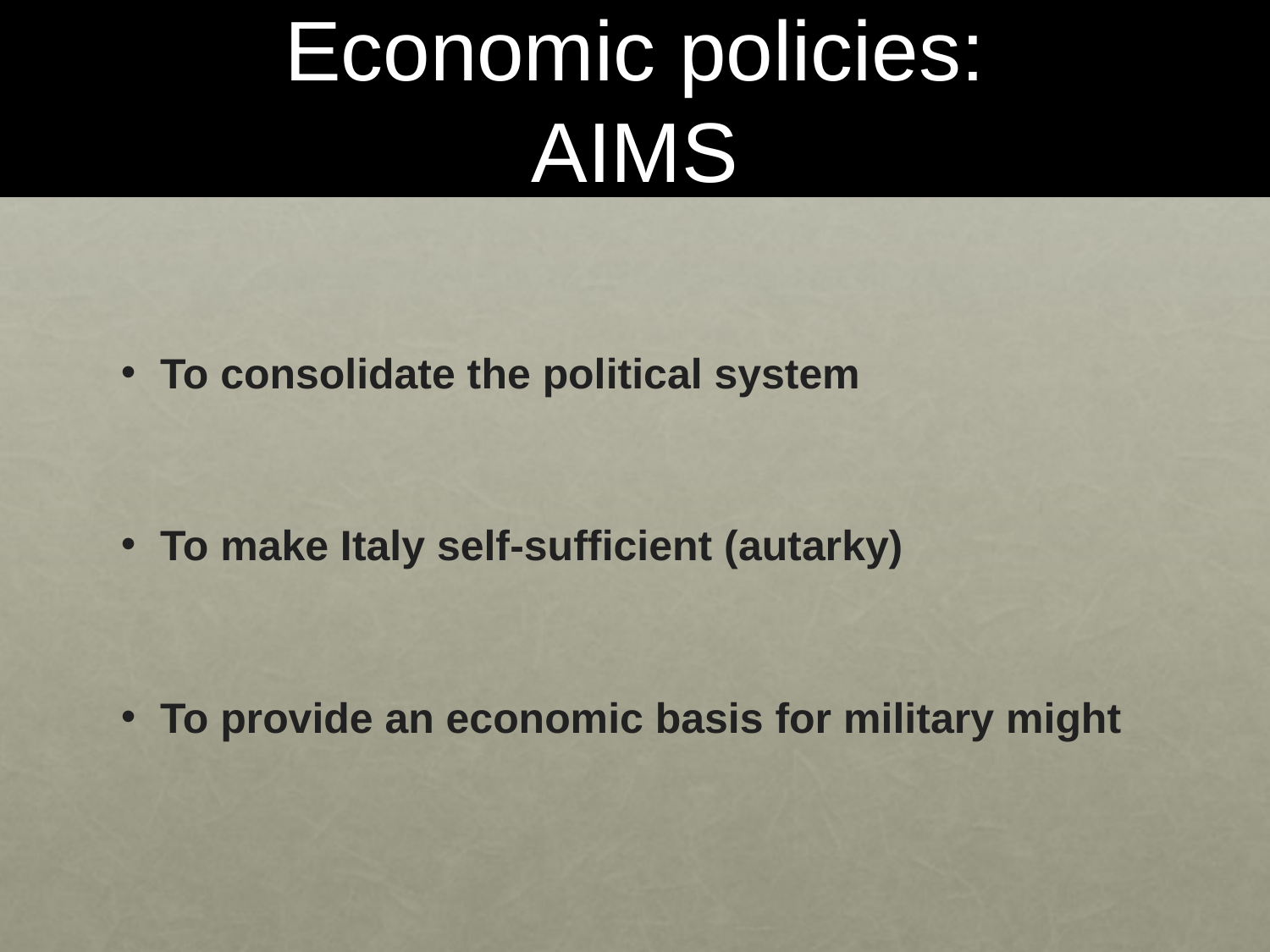

# Economic policies: AIMS

To consolidate the political system

To make Italy self-sufficient (autarky)

To provide an economic basis for military might